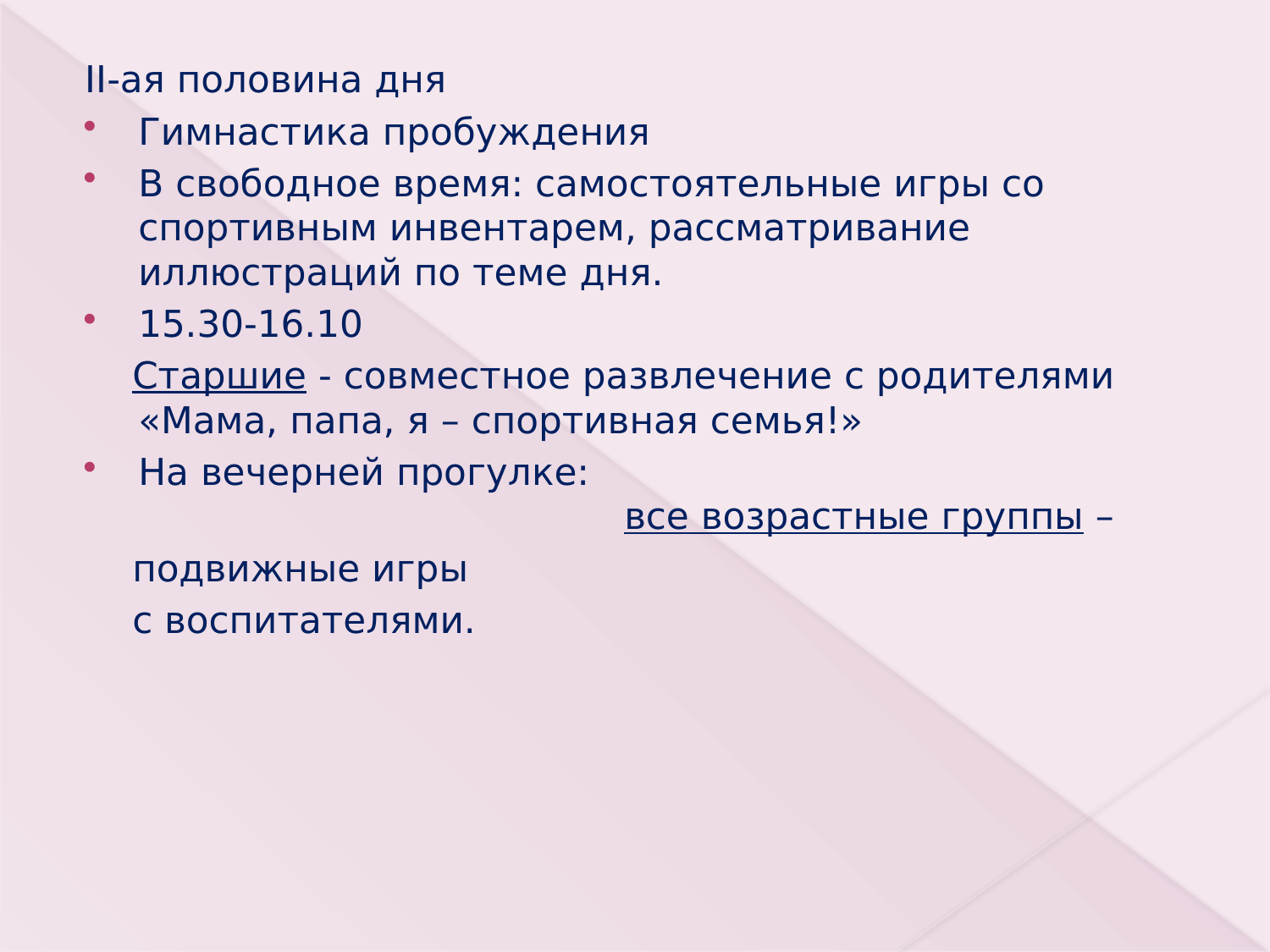

II-ая половина дня
Гимнастика пробуждения
В свободное время: самостоятельные игры со спортивным инвентарем, рассматривание иллюстраций по теме дня.
15.30-16.10
    Старшие - совместное развлечение с родителями «Мама, папа, я – спортивная семья!»
На вечерней прогулке:                                                                                            все возрастные группы –
    подвижные игры
    с воспитателями.